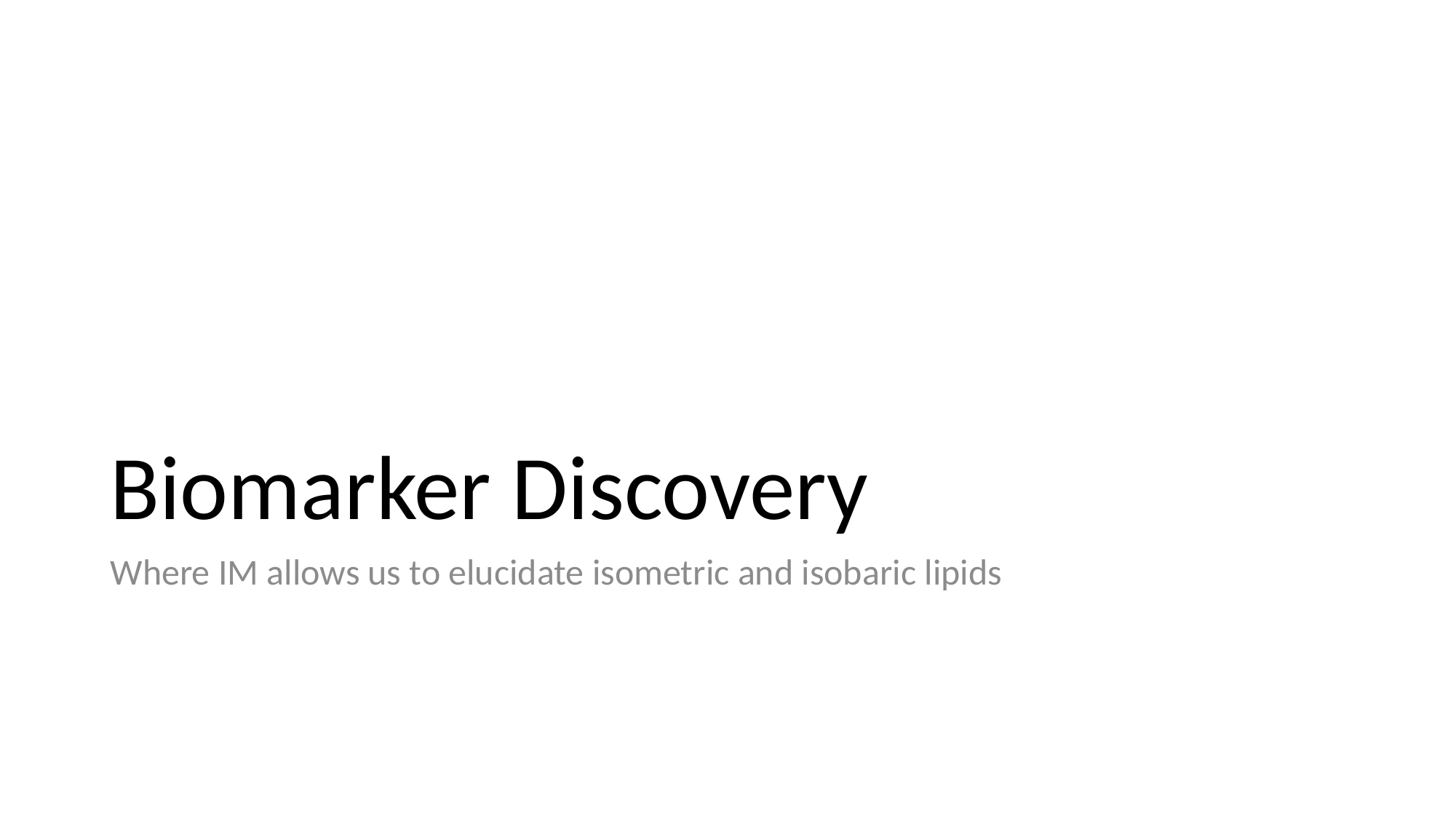

# Biomarker Discovery
Where IM allows us to elucidate isometric and isobaric lipids